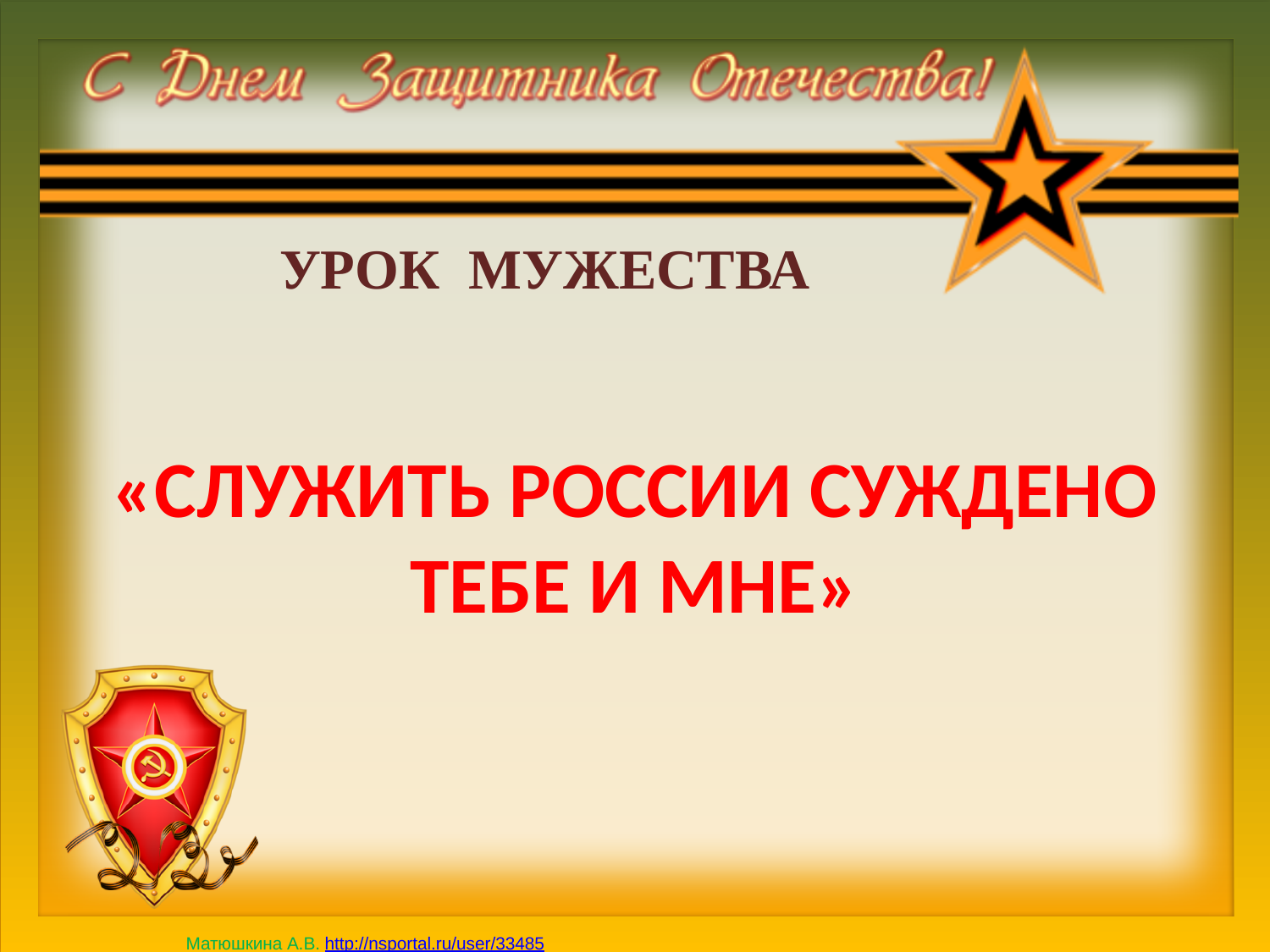

УРОК  МУЖЕСТВА
# «СЛУЖИТЬ РОССИИ СУЖДЕНО ТЕБЕ И МНЕ»